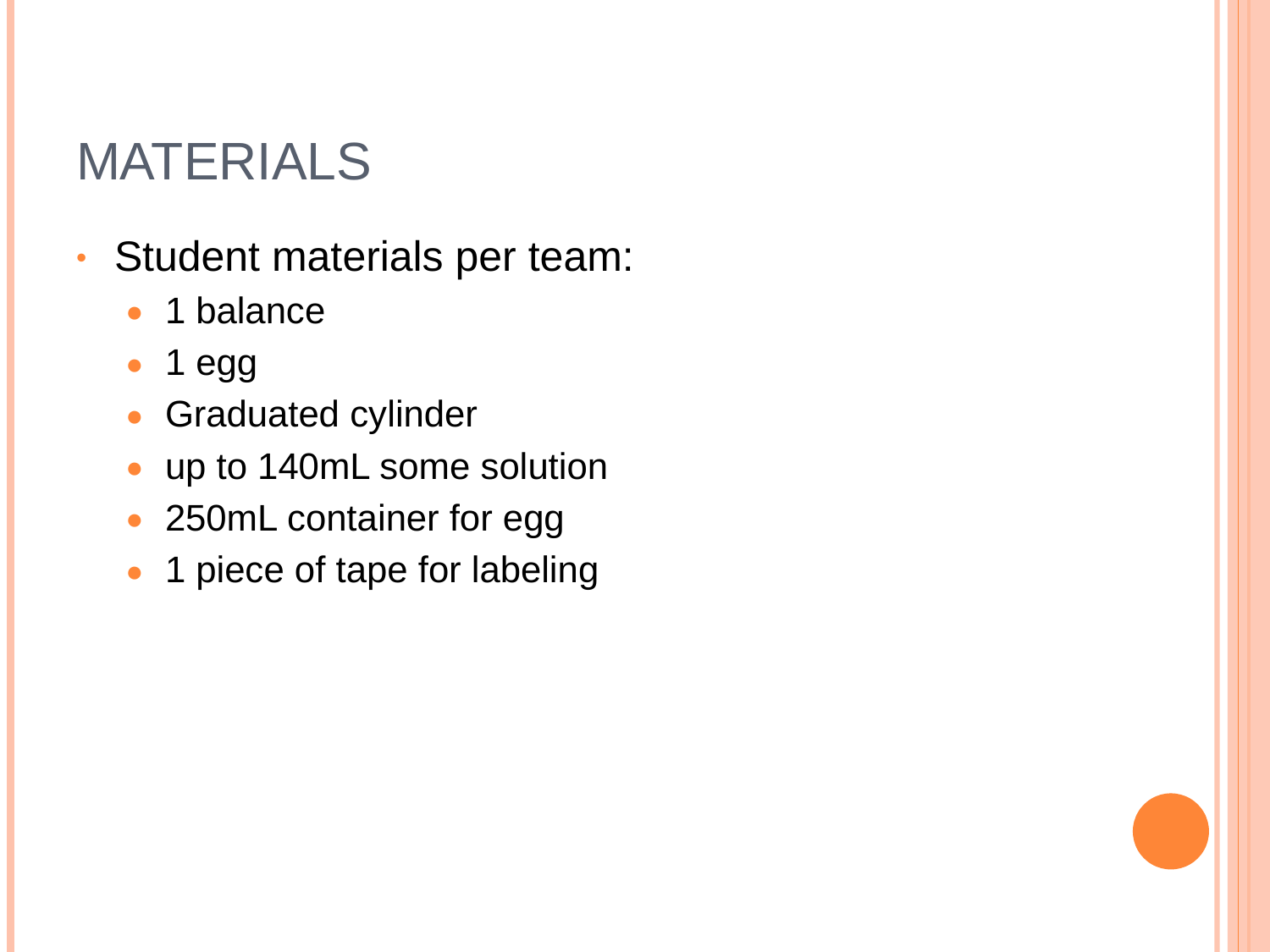

# Materials
Student materials per team:
1 balance
1 egg
Graduated cylinder
up to 140mL some solution
250mL container for egg
1 piece of tape for labeling